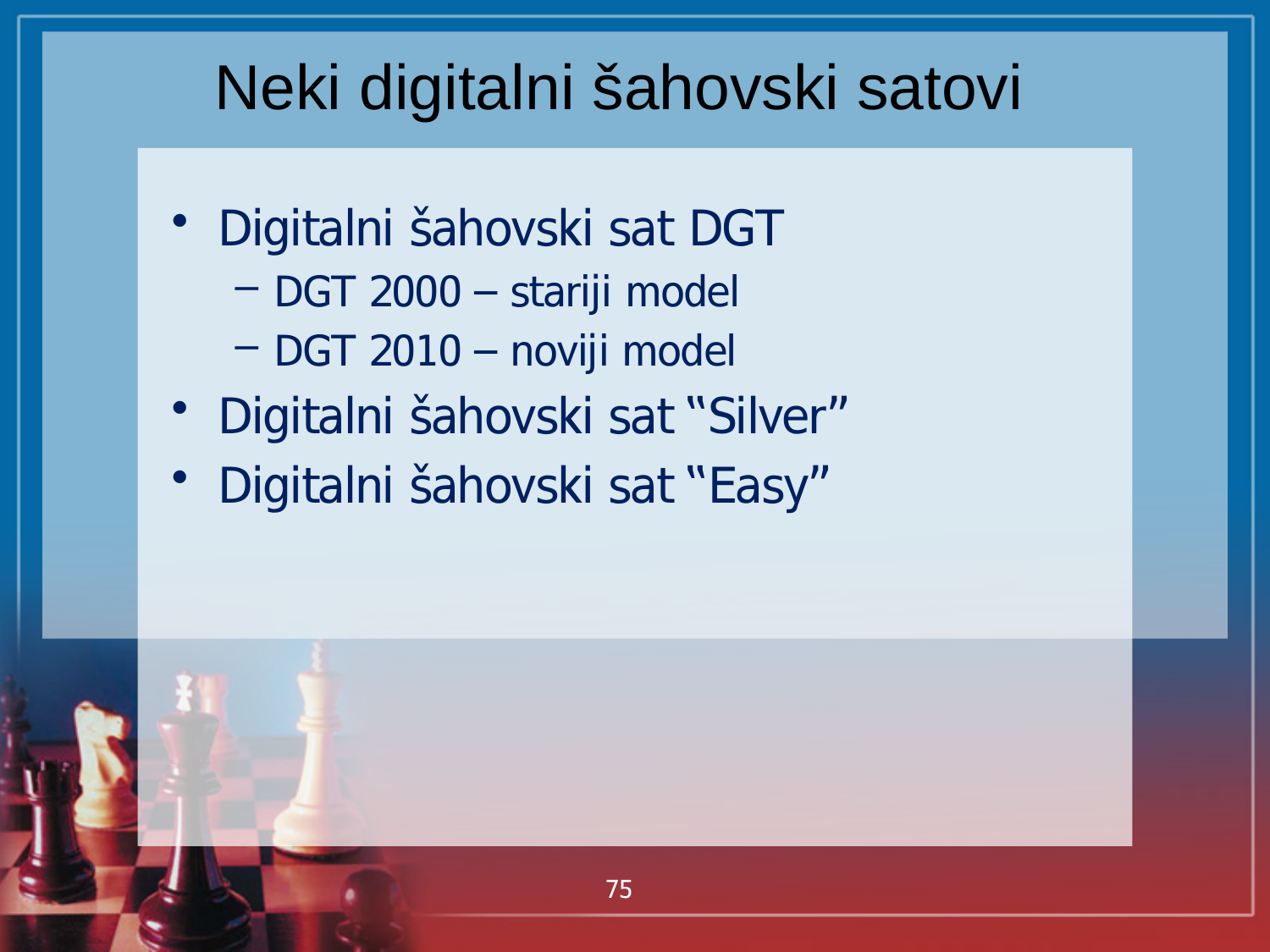

# Neki digitalni šahovski satovi
Digitalni šahovski sat DGT
DGT 2000 – stariji model
DGT 2010 – noviji model
Digitalni šahovski sat “Silver”
Digitalni šahovski sat “Easy”
75